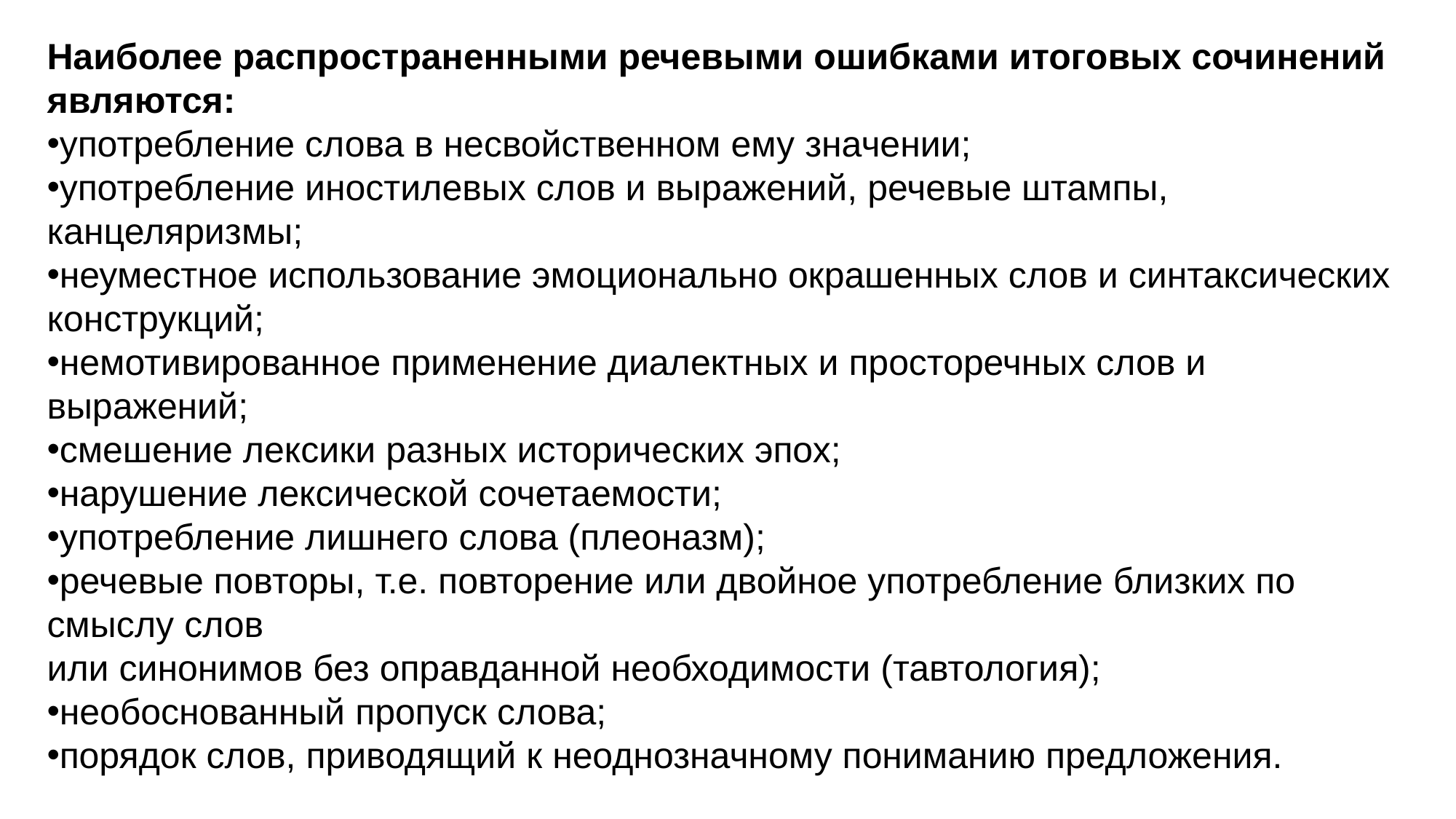

Наиболее распространенными речевыми ошибками итоговых сочинений являются:
употребление слова в несвойственном ему значении;
употребление иностилевых слов и выражений, речевые штампы, канцеляризмы;
неуместное использование эмоционально окрашенных слов и синтаксических
конструкций;
немотивированное применение диалектных и просторечных слов и выражений;
смешение лексики разных исторических эпох;
нарушение лексической сочетаемости;
употребление лишнего слова (плеоназм);
речевые повторы, т.е. повторение или двойное употребление близких по смыслу слов
или синонимов без оправданной необходимости (тавтология);
необоснованный пропуск слова;
порядок слов, приводящий к неоднозначному пониманию предложения.